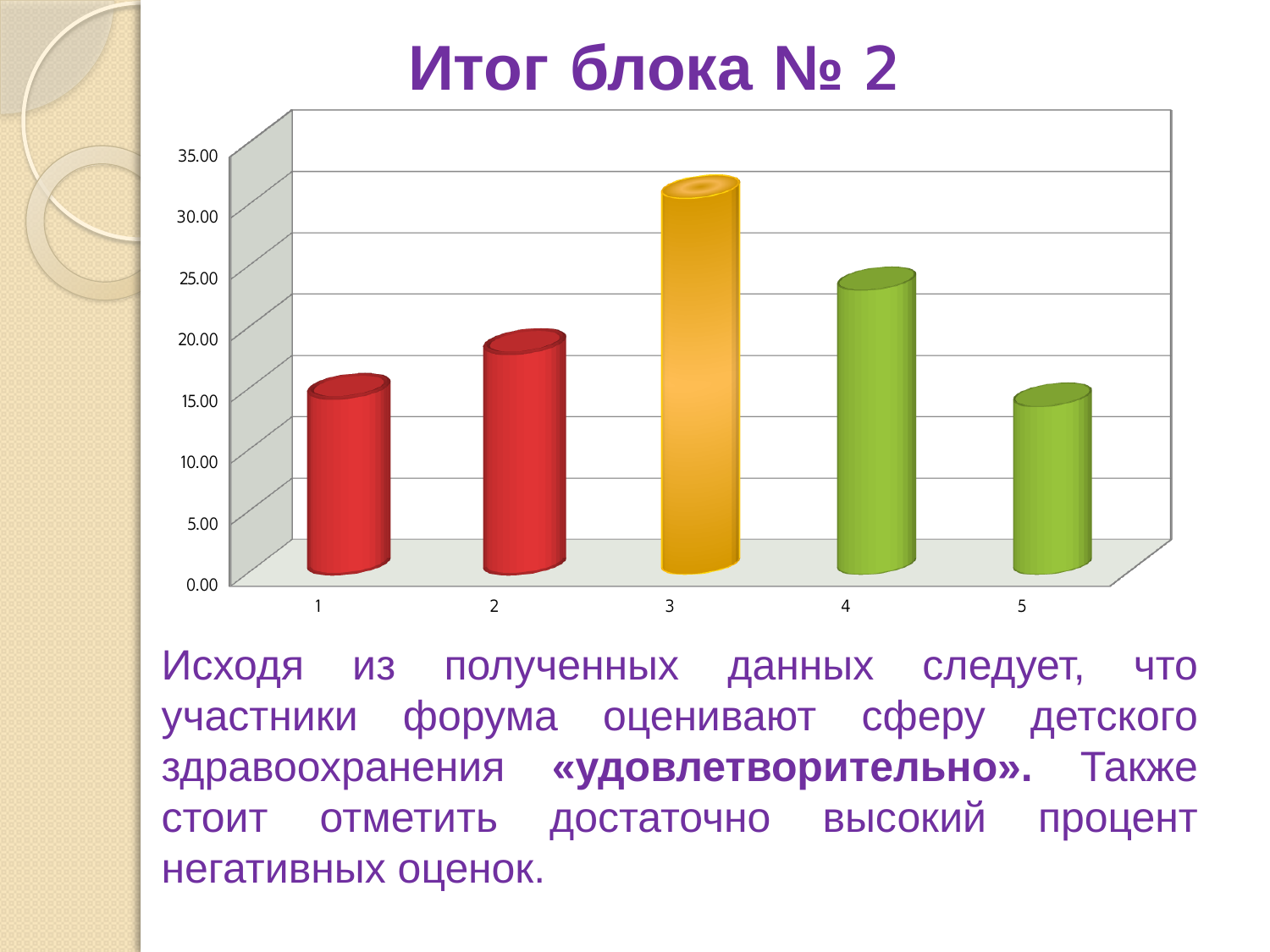

Итог блока № 2

[unsupported chart]

Исходя из полученных данных следует, что участники форума оценивают сферу детского здравоохранения «удовлетворительно». Также стоит отметить достаточно высокий процент негативных оценок.